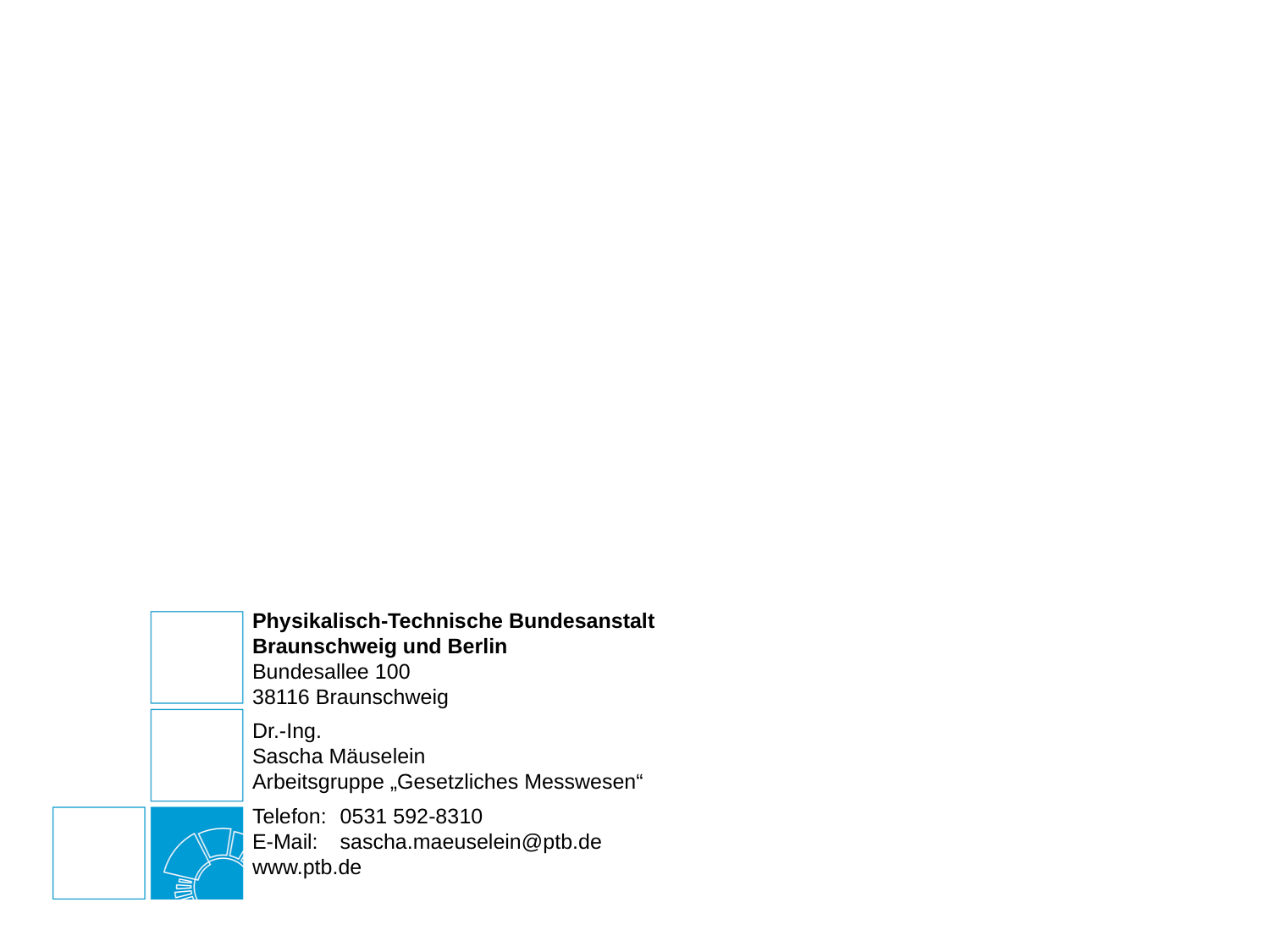

Physikalisch-Technische Bundesanstalt
Braunschweig und Berlin
Bundesallee 100
38116 Braunschweig
Dr.-Ing.
Sascha Mäuselein
Arbeitsgruppe „Gesetzliches Messwesen“
Telefon:	0531 592-8310
E-Mail: 	sascha.maeuselein@ptb.de
www.ptb.de